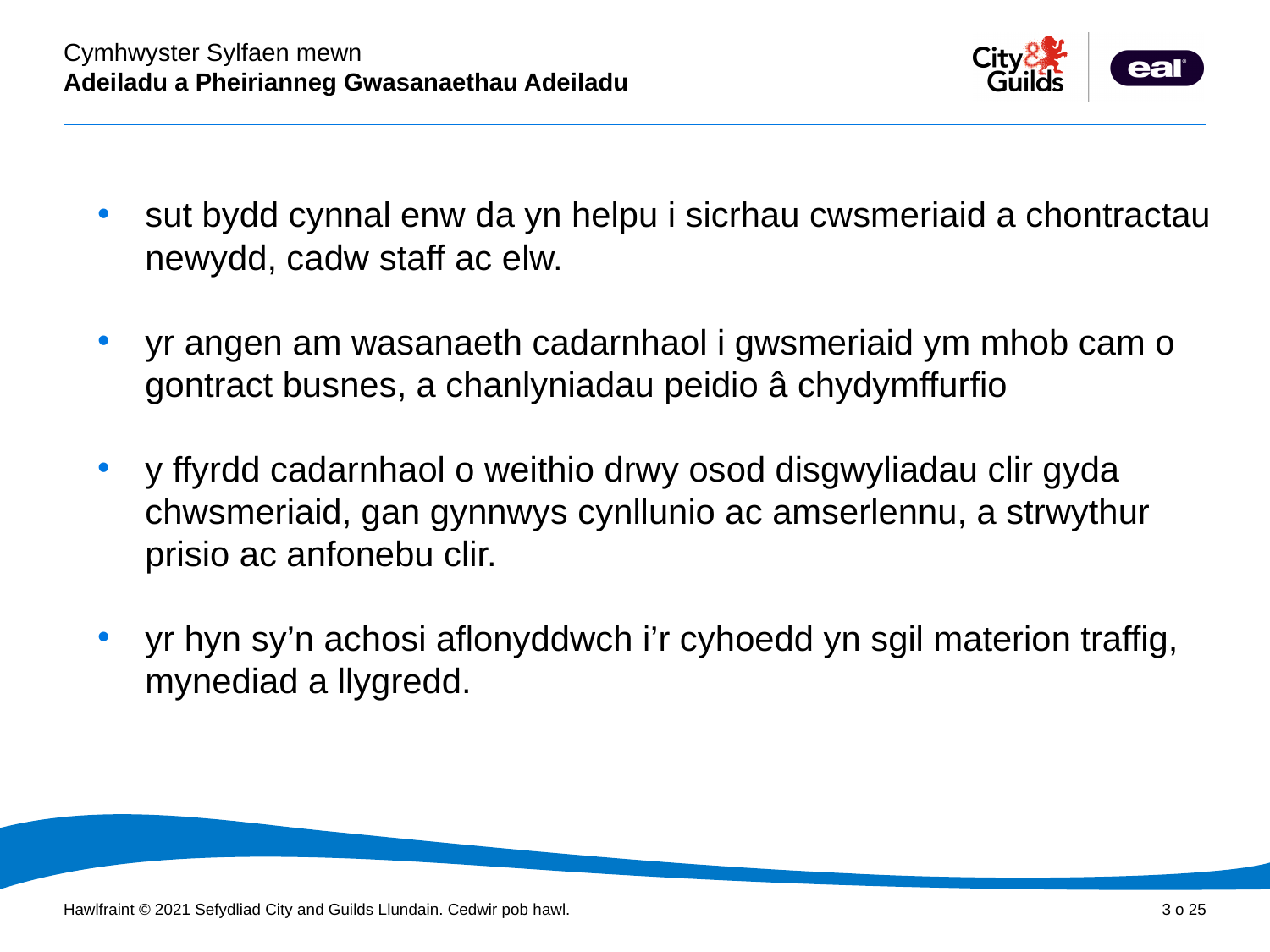

sut bydd cynnal enw da yn helpu i sicrhau cwsmeriaid a chontractau newydd, cadw staff ac elw.

yr angen am wasanaeth cadarnhaol i gwsmeriaid ym mhob cam o gontract busnes, a chanlyniadau peidio â chydymffurfio

y ffyrdd cadarnhaol o weithio drwy osod disgwyliadau clir gyda chwsmeriaid, gan gynnwys cynllunio ac amserlennu, a strwythur prisio ac anfonebu clir.

yr hyn sy’n achosi aflonyddwch i’r cyhoedd yn sgil materion traffig, mynediad a llygredd.